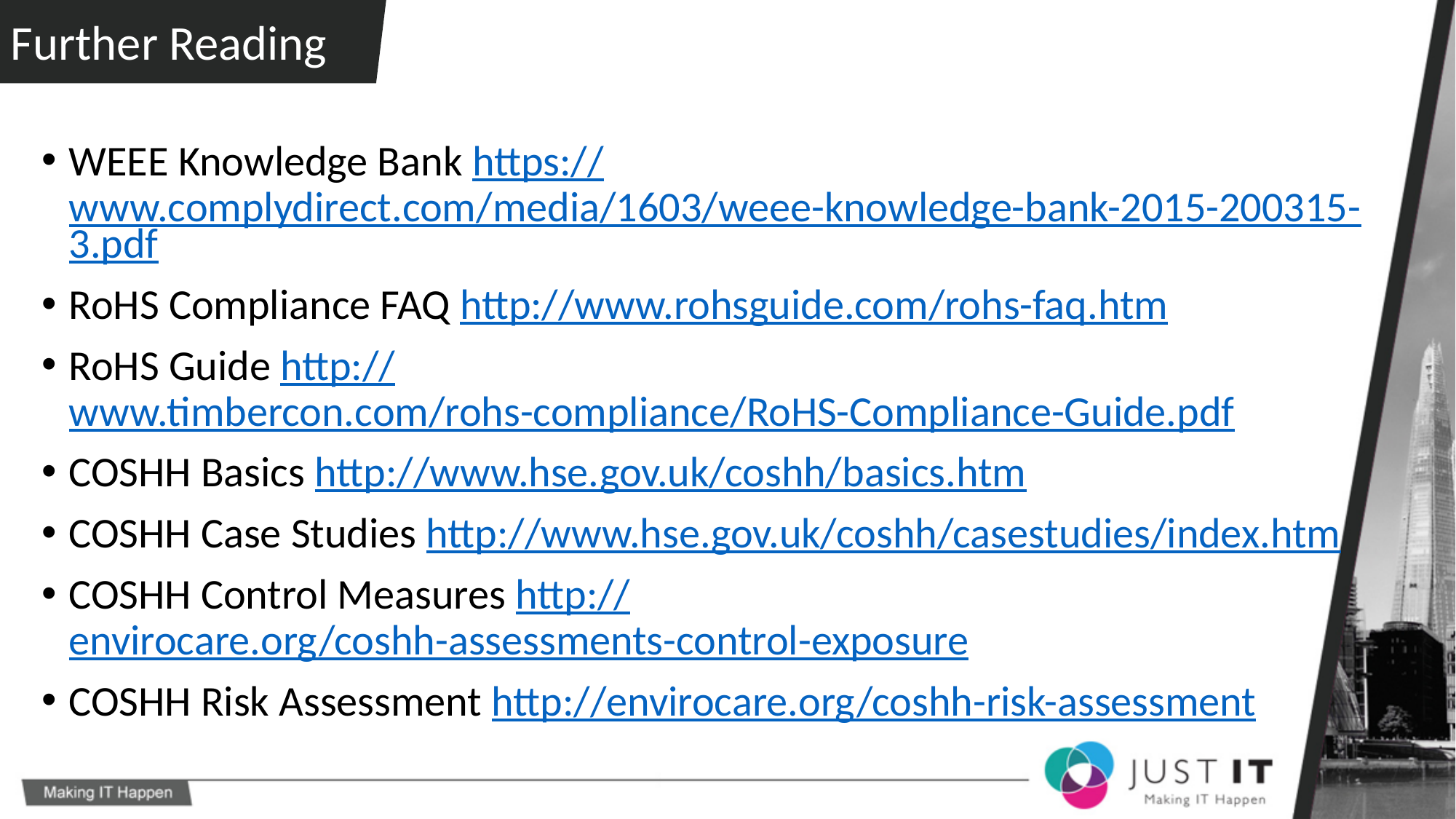

Further Reading
WEEE Knowledge Bank https://www.complydirect.com/media/1603/weee-knowledge-bank-2015-200315-3.pdf
RoHS Compliance FAQ http://www.rohsguide.com/rohs-faq.htm
RoHS Guide http://www.timbercon.com/rohs-compliance/RoHS-Compliance-Guide.pdf
COSHH Basics http://www.hse.gov.uk/coshh/basics.htm
COSHH Case Studies http://www.hse.gov.uk/coshh/casestudies/index.htm
COSHH Control Measures http://envirocare.org/coshh-assessments-control-exposure
COSHH Risk Assessment http://envirocare.org/coshh-risk-assessment